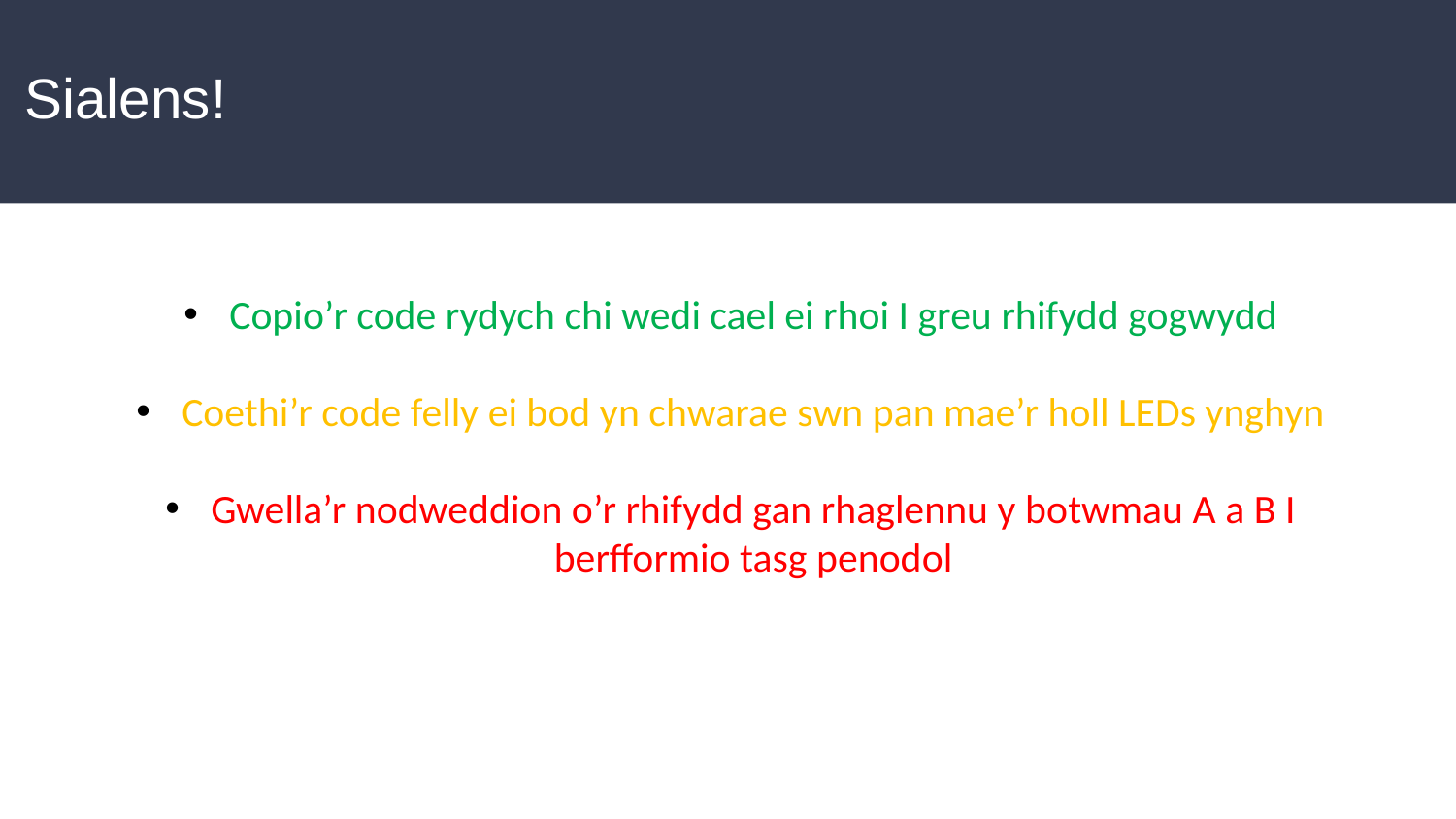

# Sialens!
Copio’r code rydych chi wedi cael ei rhoi I greu rhifydd gogwydd

Coethi’r code felly ei bod yn chwarae swn pan mae’r holl LEDs ynghyn

Gwella’r nodweddion o’r rhifydd gan rhaglennu y botwmau A a B I berfformio tasg penodol